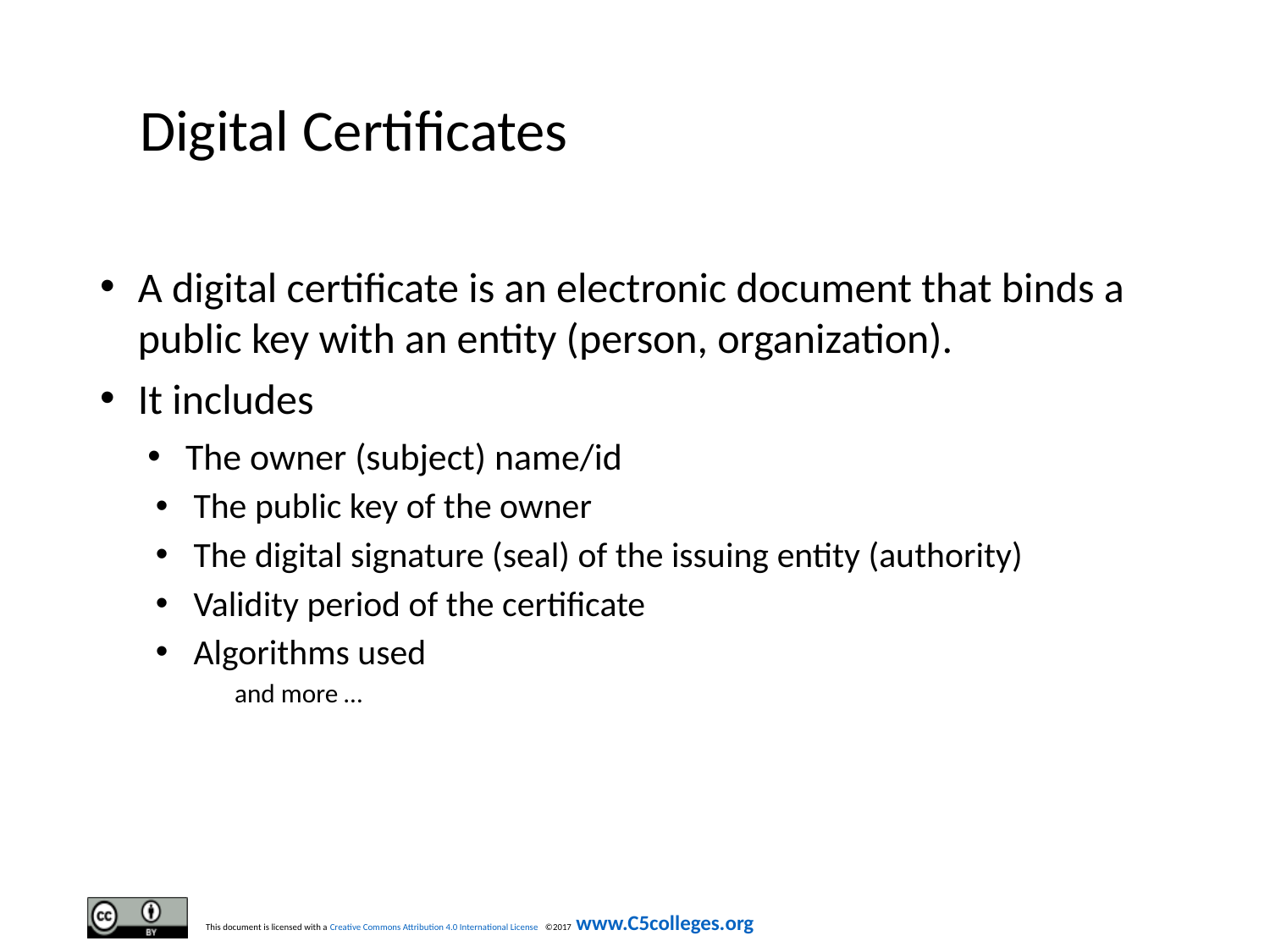

# Digital Certificates
A digital certificate is an electronic document that binds a public key with an entity (person, organization).
It includes
The owner (subject) name/id
The public key of the owner
The digital signature (seal) of the issuing entity (authority)
Validity period of the certificate
Algorithms used
     and more …